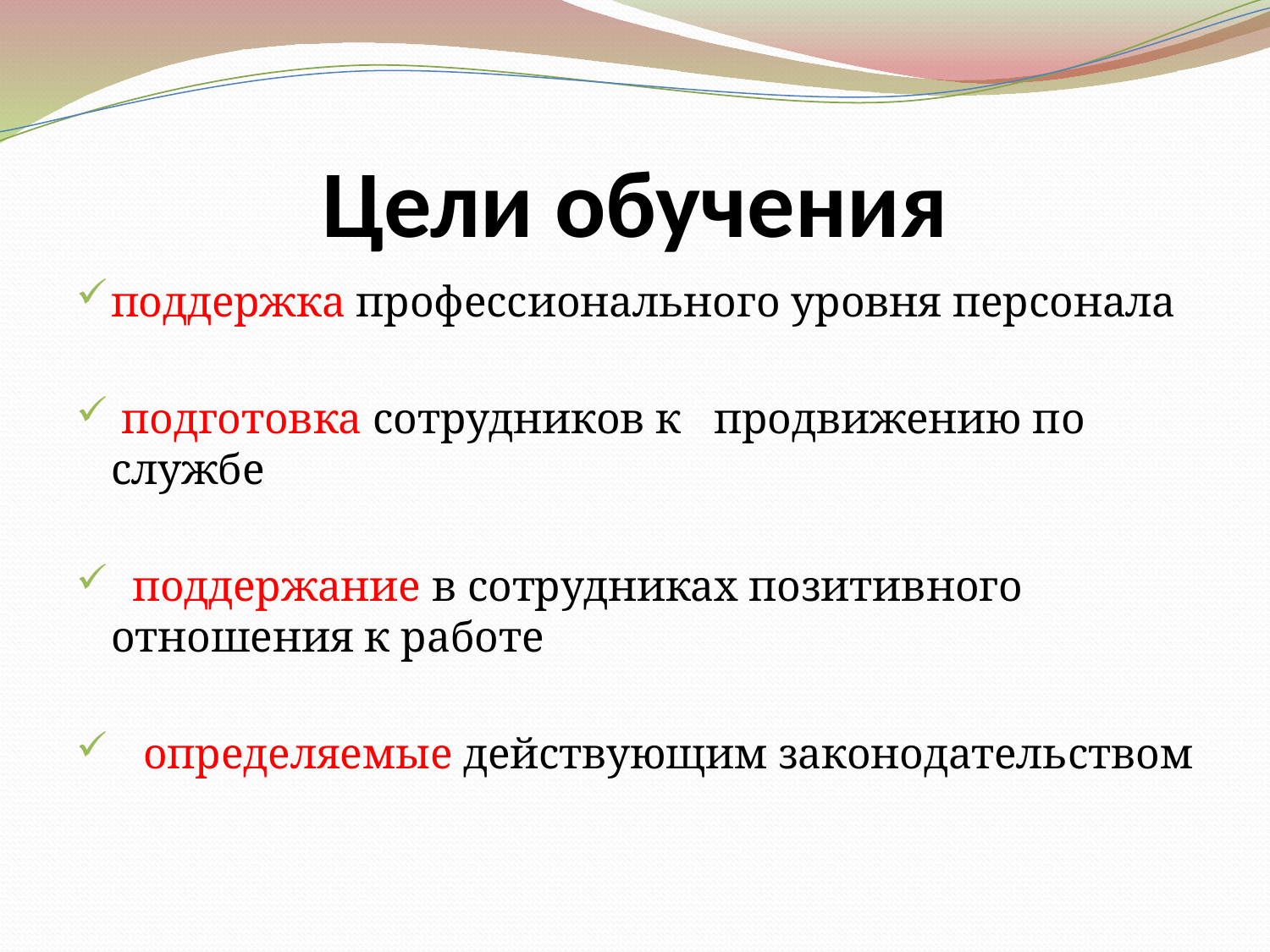

# Цели обучения
поддержка профессионального уровня персонала

 подготовка сотрудников к   продвижению по службе

  поддержание в сотрудниках позитивного отношения к работе

   определяемые действующим законодательством